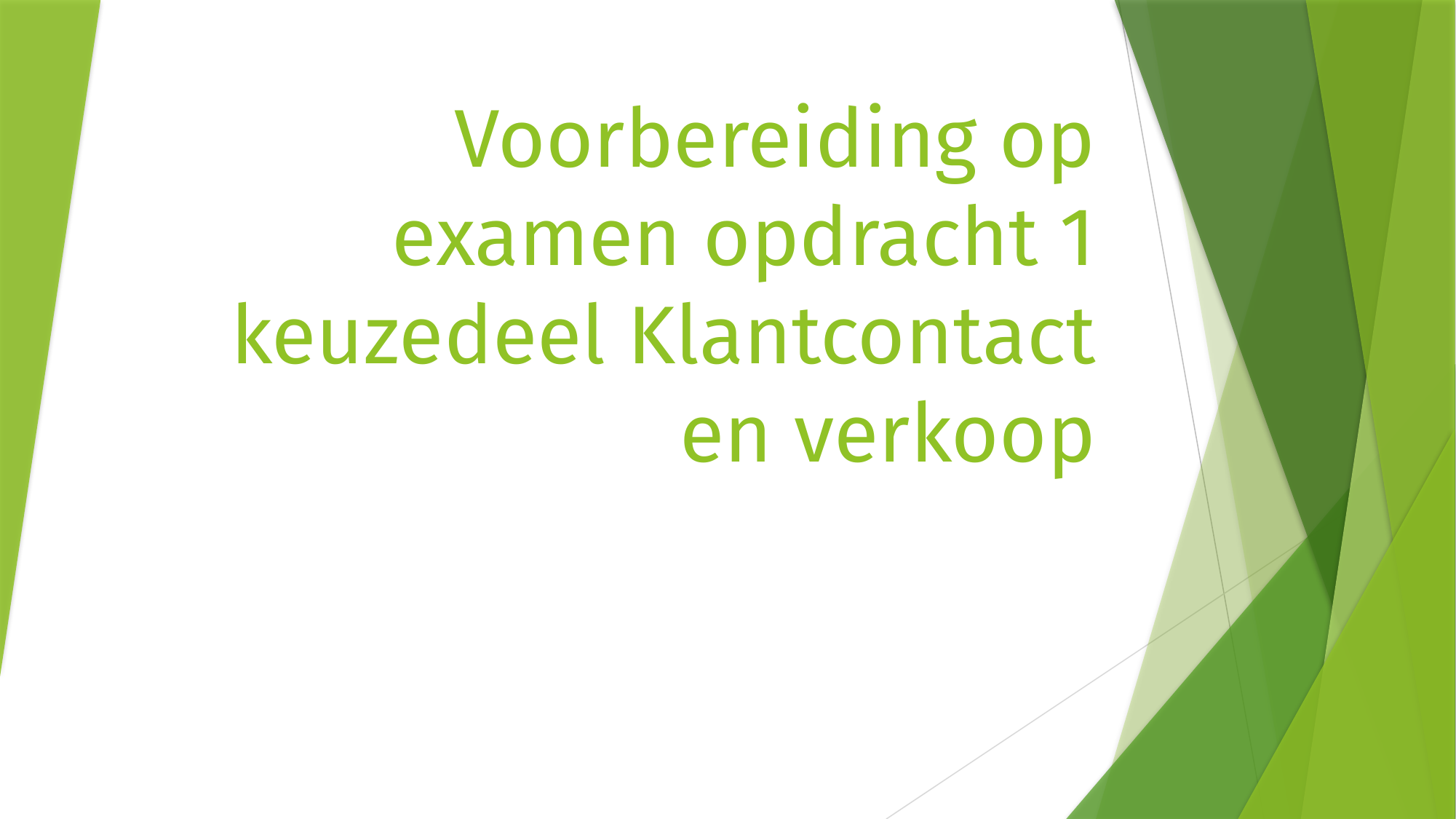

# Voorbereiding op examen opdracht 1 keuzedeel Klantcontact en verkoop